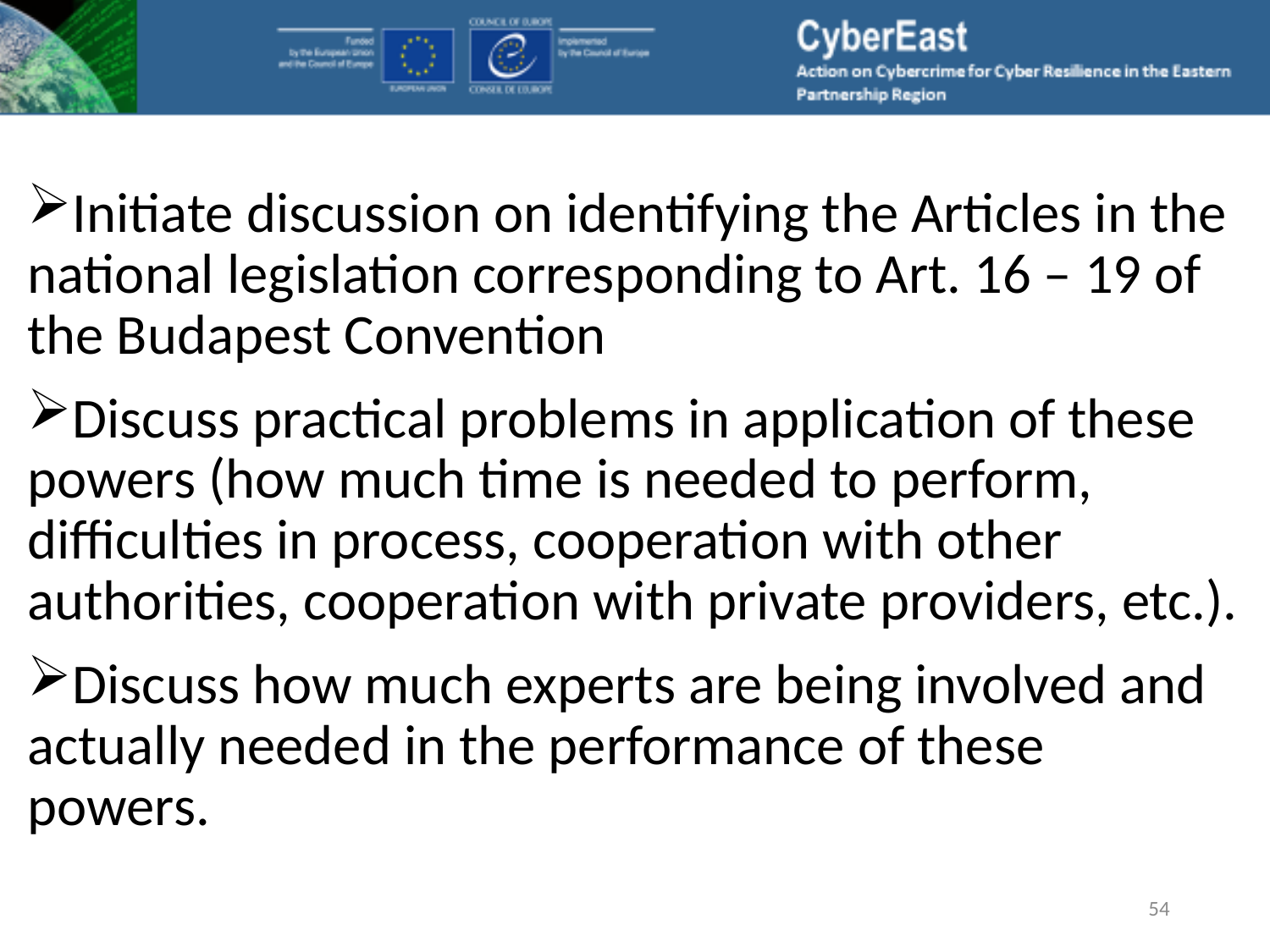

Initiate discussion on identifying the Articles in the national legislation corresponding to Art. 16 – 19 of the Budapest Convention
Discuss practical problems in application of these powers (how much time is needed to perform, difficulties in process, cooperation with other authorities, cooperation with private providers, etc.).
Discuss how much experts are being involved and actually needed in the performance of these powers.

54